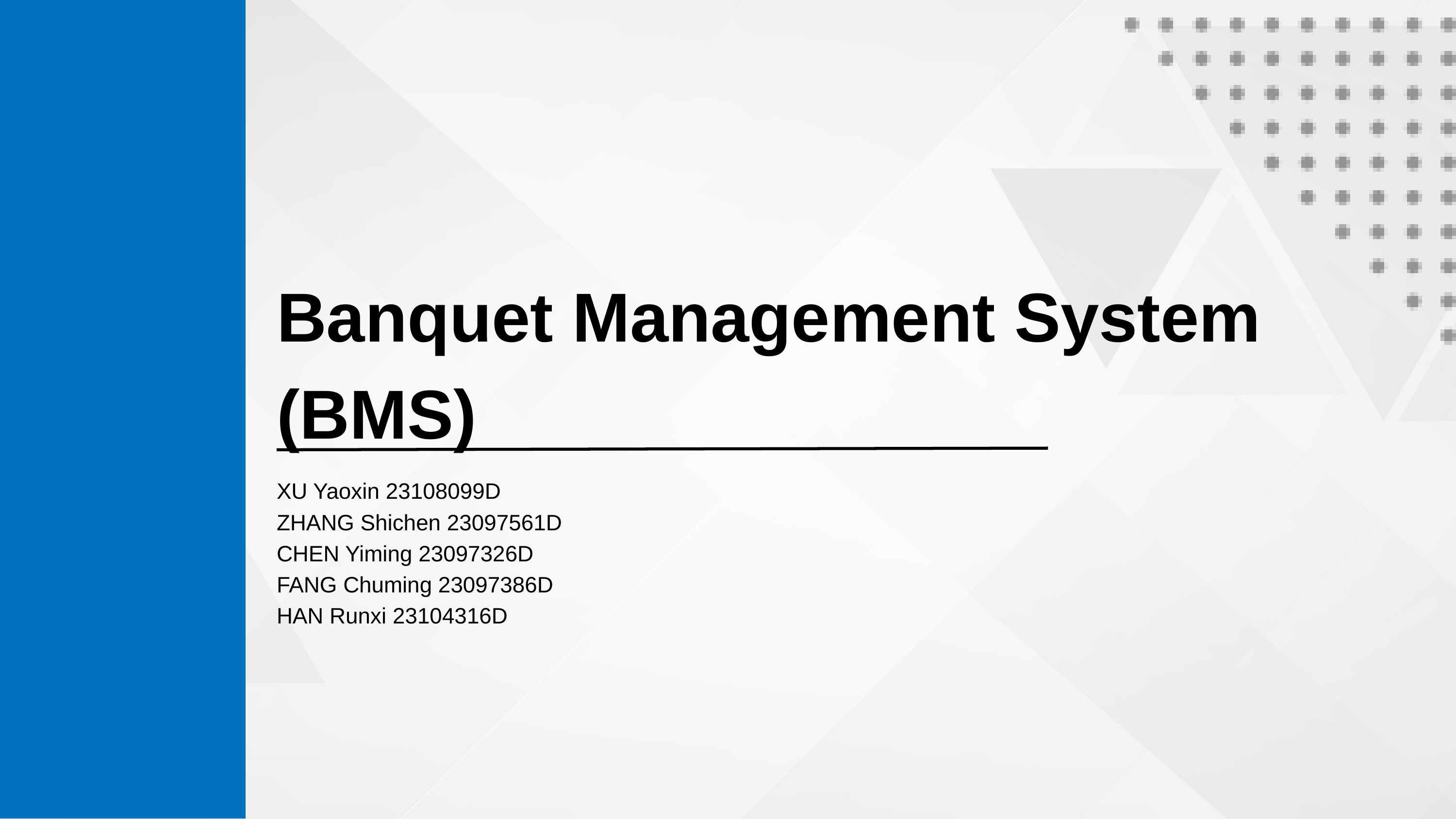

Banquet Management System
(BMS)

XU Yaoxin 23108099D
ZHANG Shichen 23097561D
CHEN Yiming 23097326D
FANG Chuming 23097386D
HAN Runxi 23104316D